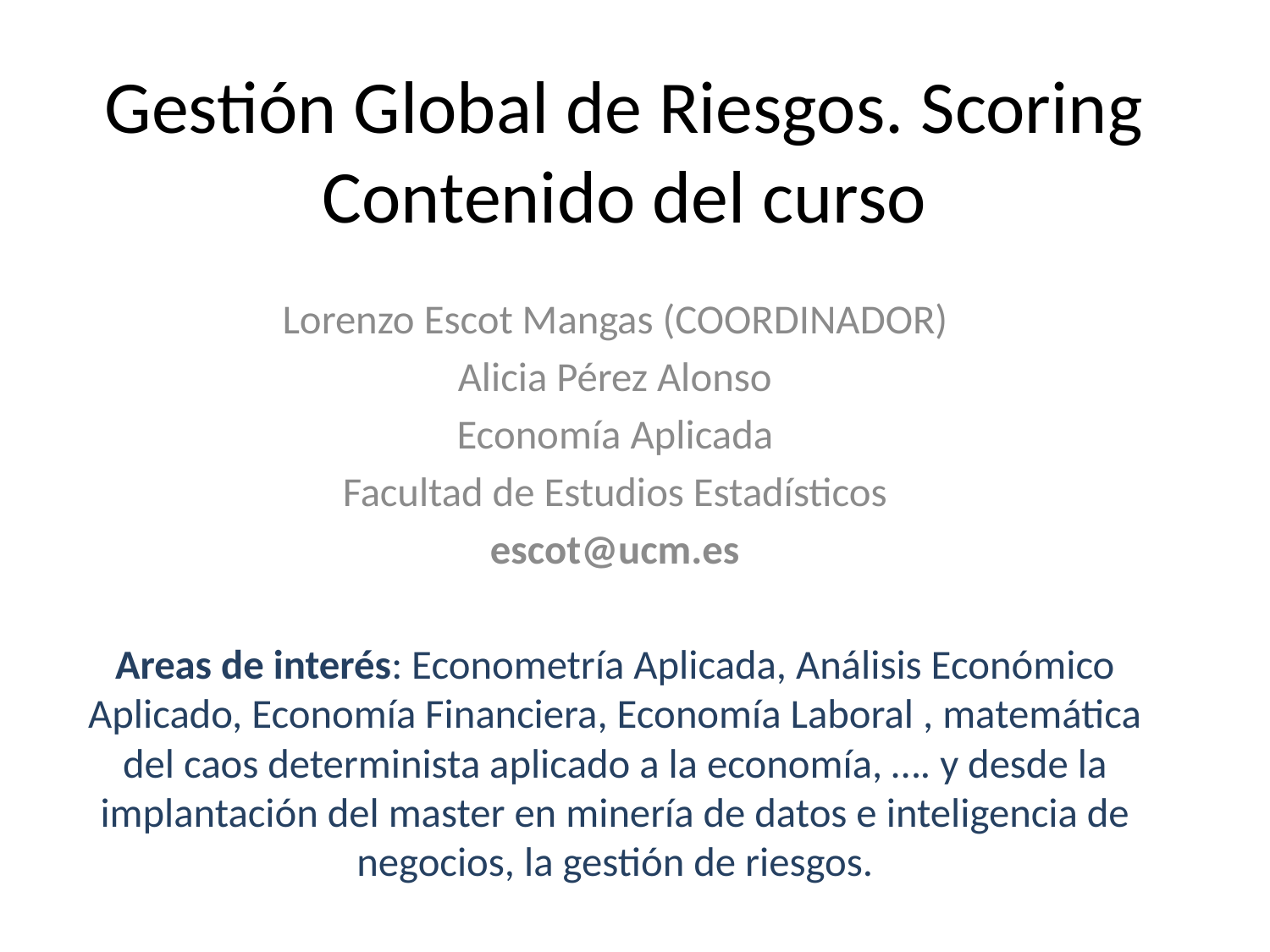

# Gestión Global de Riesgos. Scoring Contenido del curso
Lorenzo Escot Mangas (COORDINADOR)
Alicia Pérez Alonso
Economía Aplicada
Facultad de Estudios Estadísticos
escot@ucm.es

Areas de interés: Econometría Aplicada, Análisis Económico Aplicado, Economía Financiera, Economía Laboral , matemática del caos determinista aplicado a la economía, …. y desde la implantación del master en minería de datos e inteligencia de negocios, la gestión de riesgos.